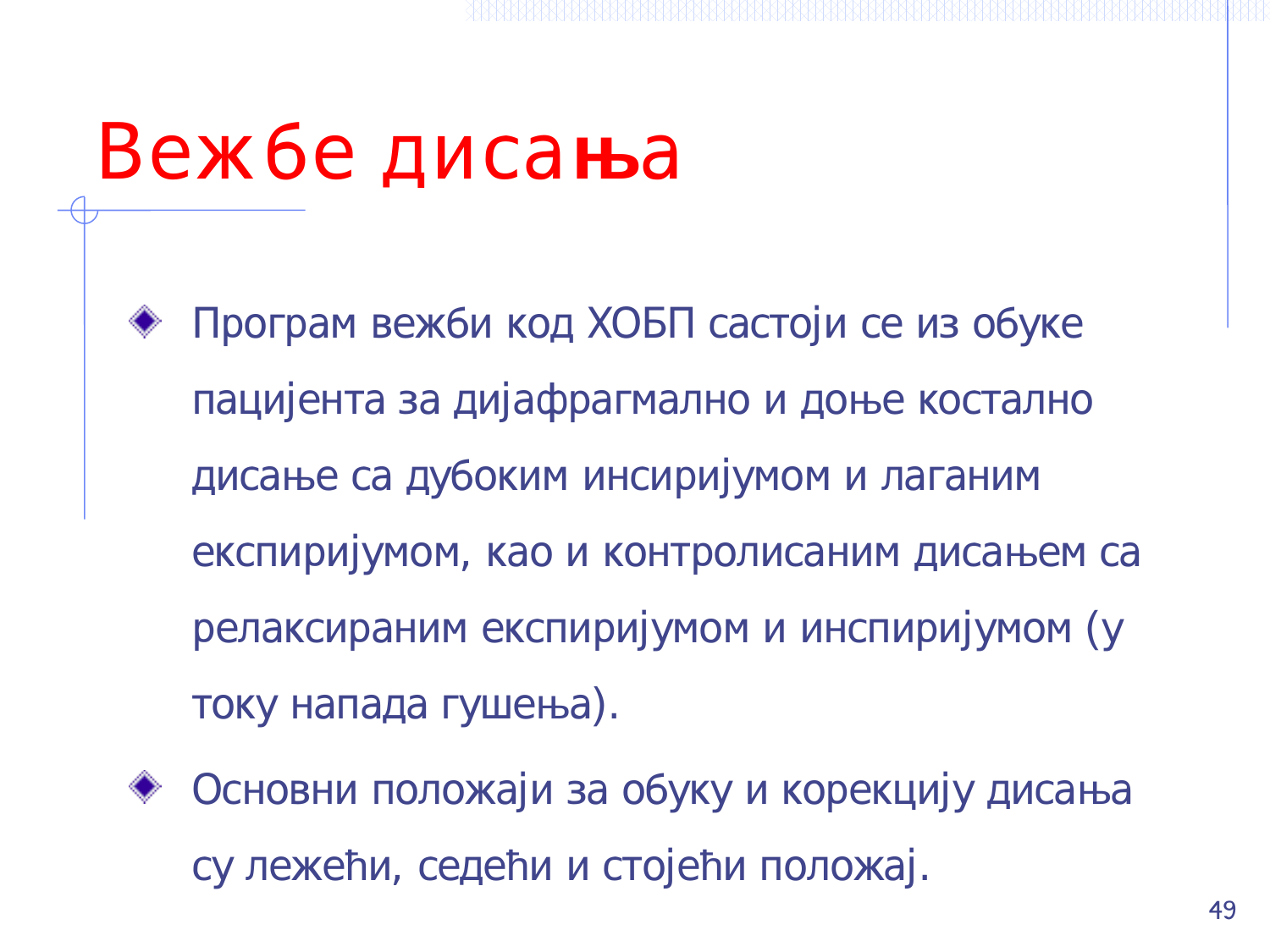

# Вежбе дисања
Програм вежби код ХОБП састоји се из обуке пацијента за дијафрагмално и доње костално дисање са дубоким инсиријумом и лаганим експиријумом, као и контролисаним дисањем са релаксираним експиријумом и инспиријумом (у току напада гушења).
Основни положаји за обуку и корекцију дисања су лежећи, седећи и стојећи положај.
49